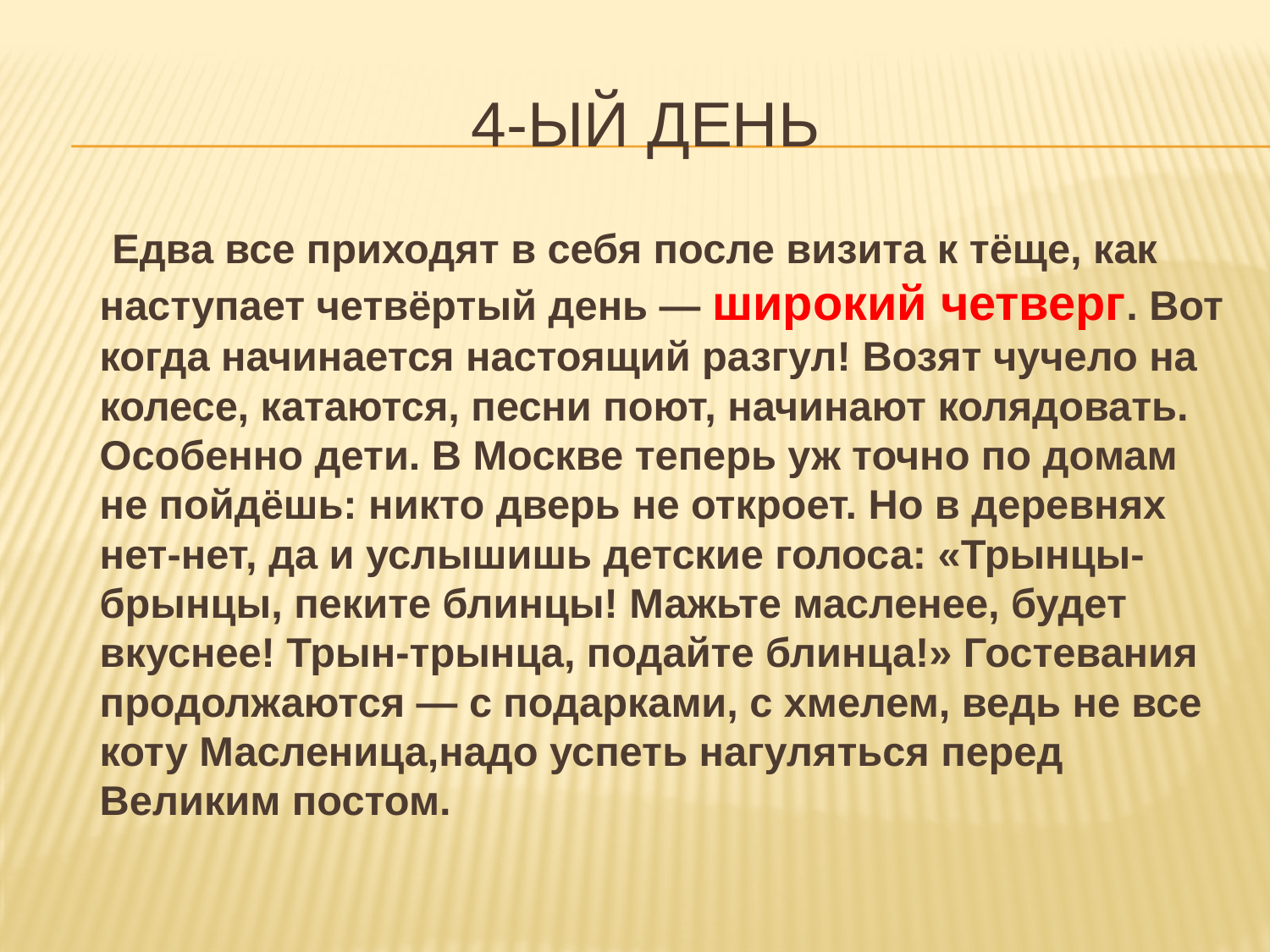

# 4-ый день
     Едва все приходят в себя после визита к тёще, как наступает четвёртый день — широкий четверг. Вот когда начинается настоящий разгул! Возят чучело на колесе, катаются, песни поют, начинают колядовать. Особенно дети. В Москве теперь уж точно по домам не пойдёшь: никто дверь не откроет. Но в деревнях нет-нет, да и услышишь детские голоса: «Трынцы-брынцы, пеките блинцы! Мажьте масленее, будет вкуснее! Трын-трынца, подайте блинца!» Гостевания продолжаются — с подарками, с хмелем, ведь не все коту Масленица,надо успеть нагуляться перед Великим постом.